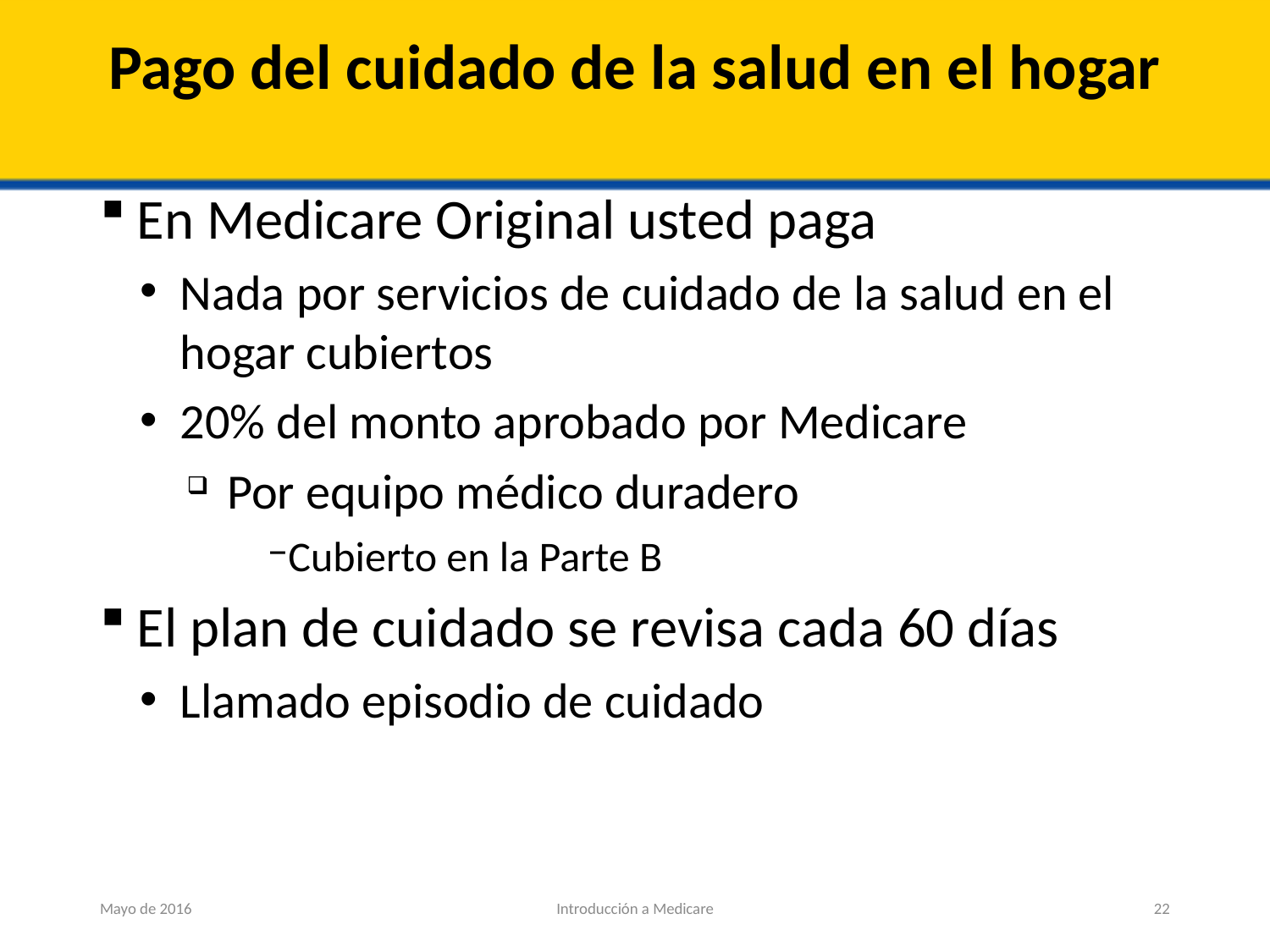

# Pago del cuidado de la salud en el hogar
En Medicare Original usted paga
Nada por servicios de cuidado de la salud en el hogar cubiertos
20% del monto aprobado por Medicare
Por equipo médico duradero
Cubierto en la Parte B
El plan de cuidado se revisa cada 60 días
Llamado episodio de cuidado
Mayo de 2016
Introducción a Medicare
22